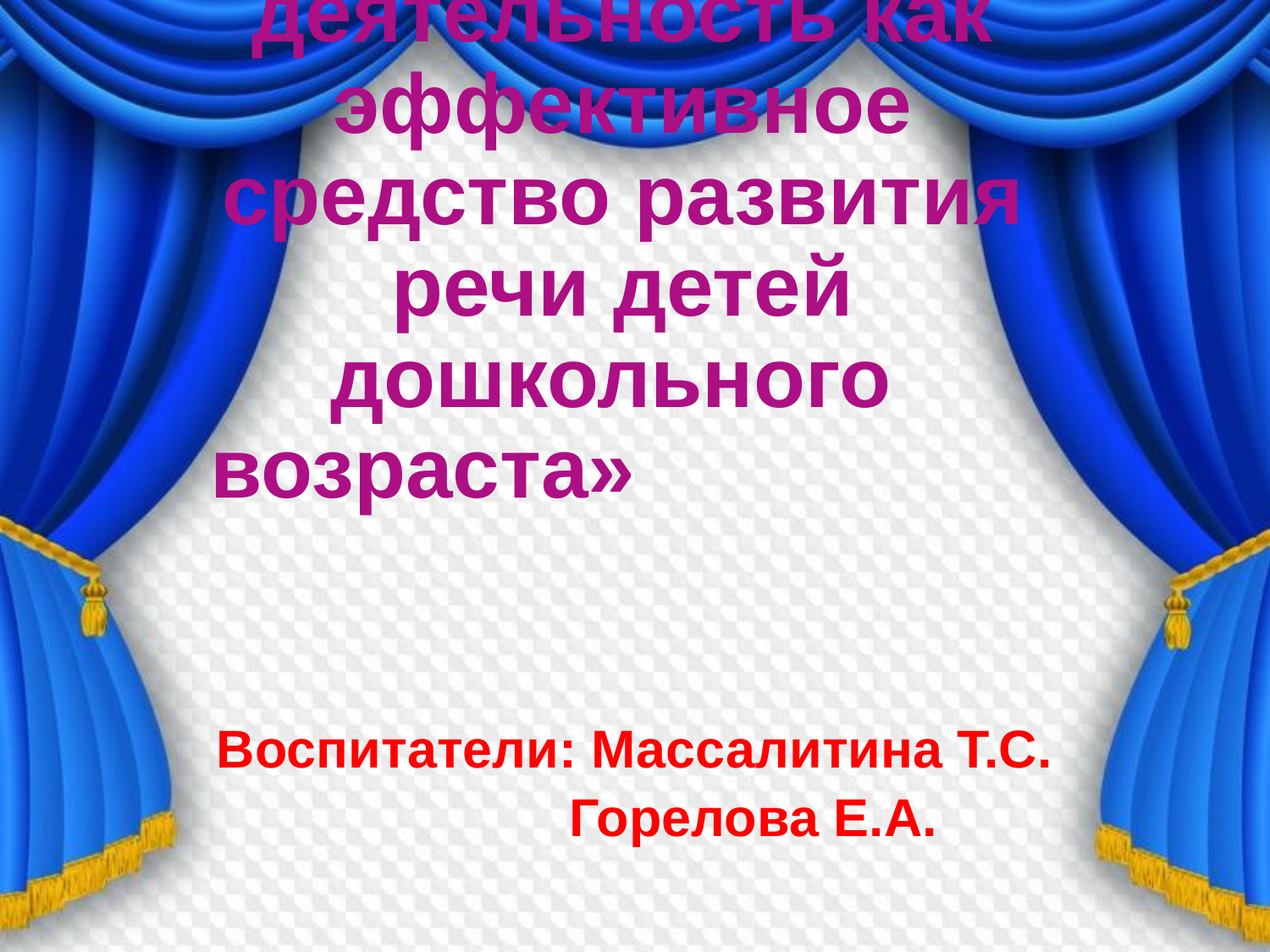

# «Театрализованная деятельность как эффективное средство развития речи детей дошкольного  возраста»
Воспитатели: Массалитина Т.С.
                Горелова Е.А.